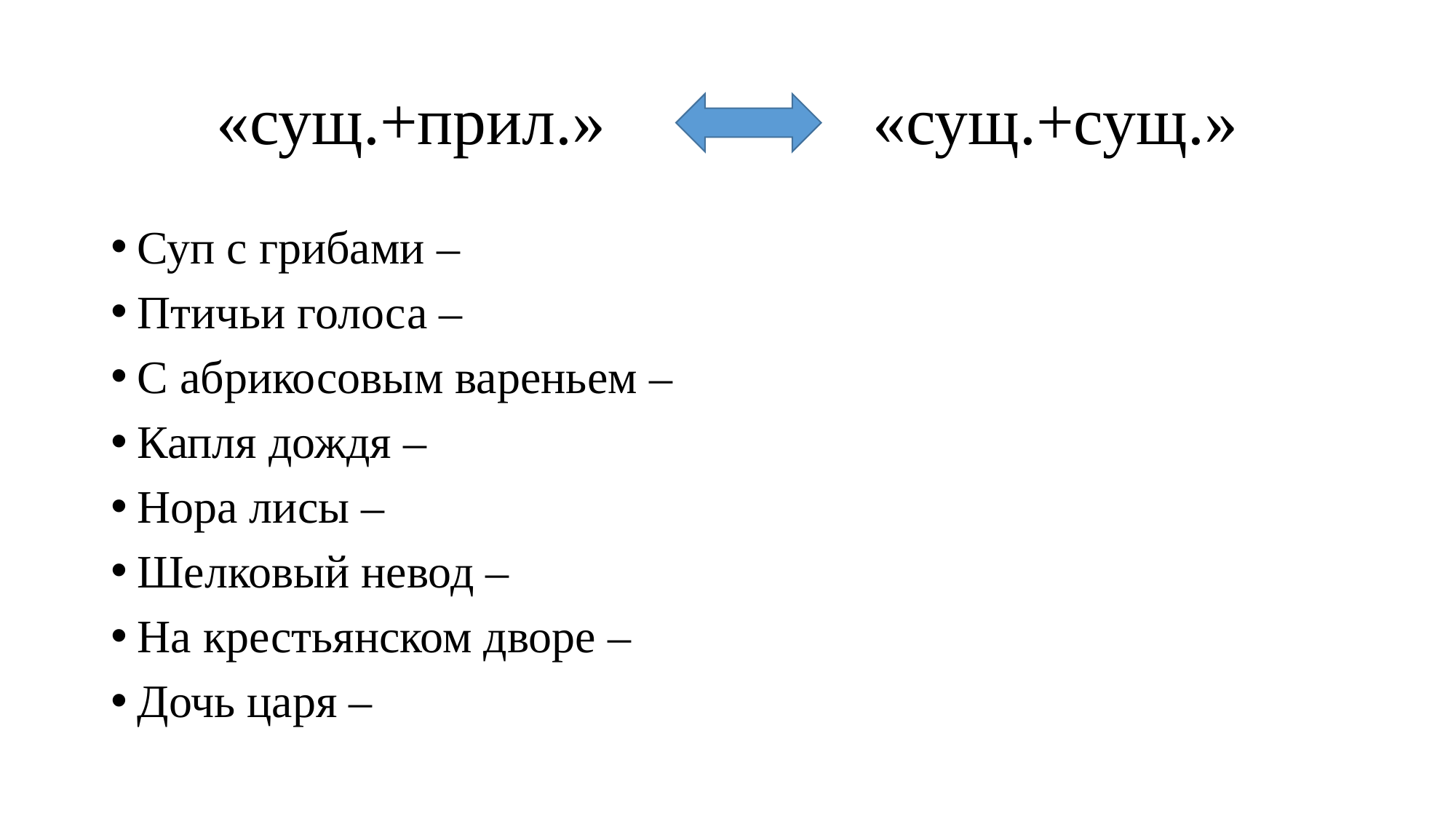

# «сущ.+прил.»                «сущ.+сущ.»

Суп с грибами –
Птичьи голоса –
С абрикосовым вареньем –
Капля дождя –
Нора лисы –
Шелковый невод –
На крестьянском дворе –
Дочь царя –